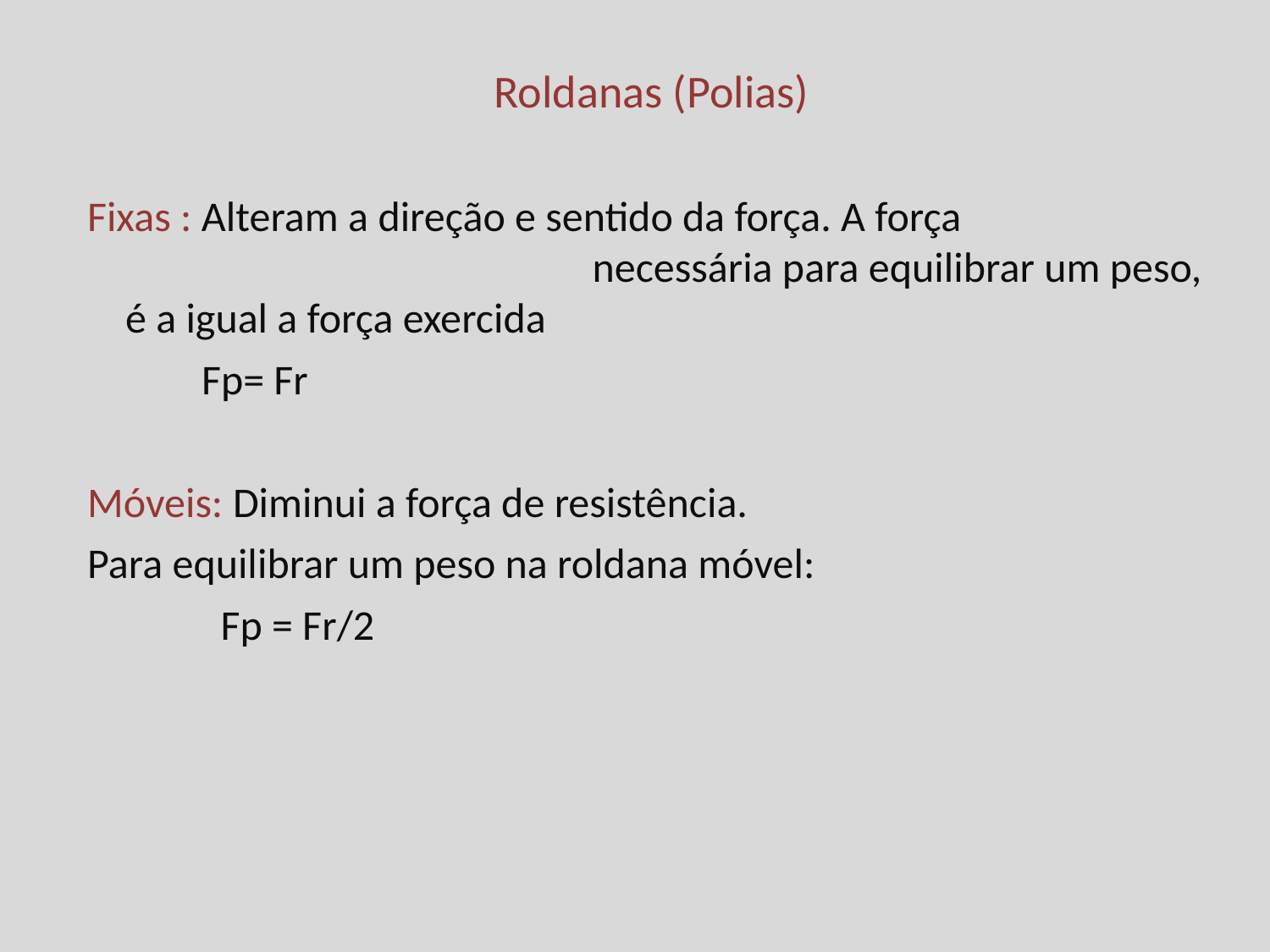

Roldanas (Polias)

Fixas : Alteram a direção e sentido da força. A força                                                                            necessária para equilibrar um peso, é a igual a força exercida
            Fp= Fr

Móveis: Diminui a força de resistência.
Para equilibrar um peso na roldana móvel:
              Fp = Fr/2

.